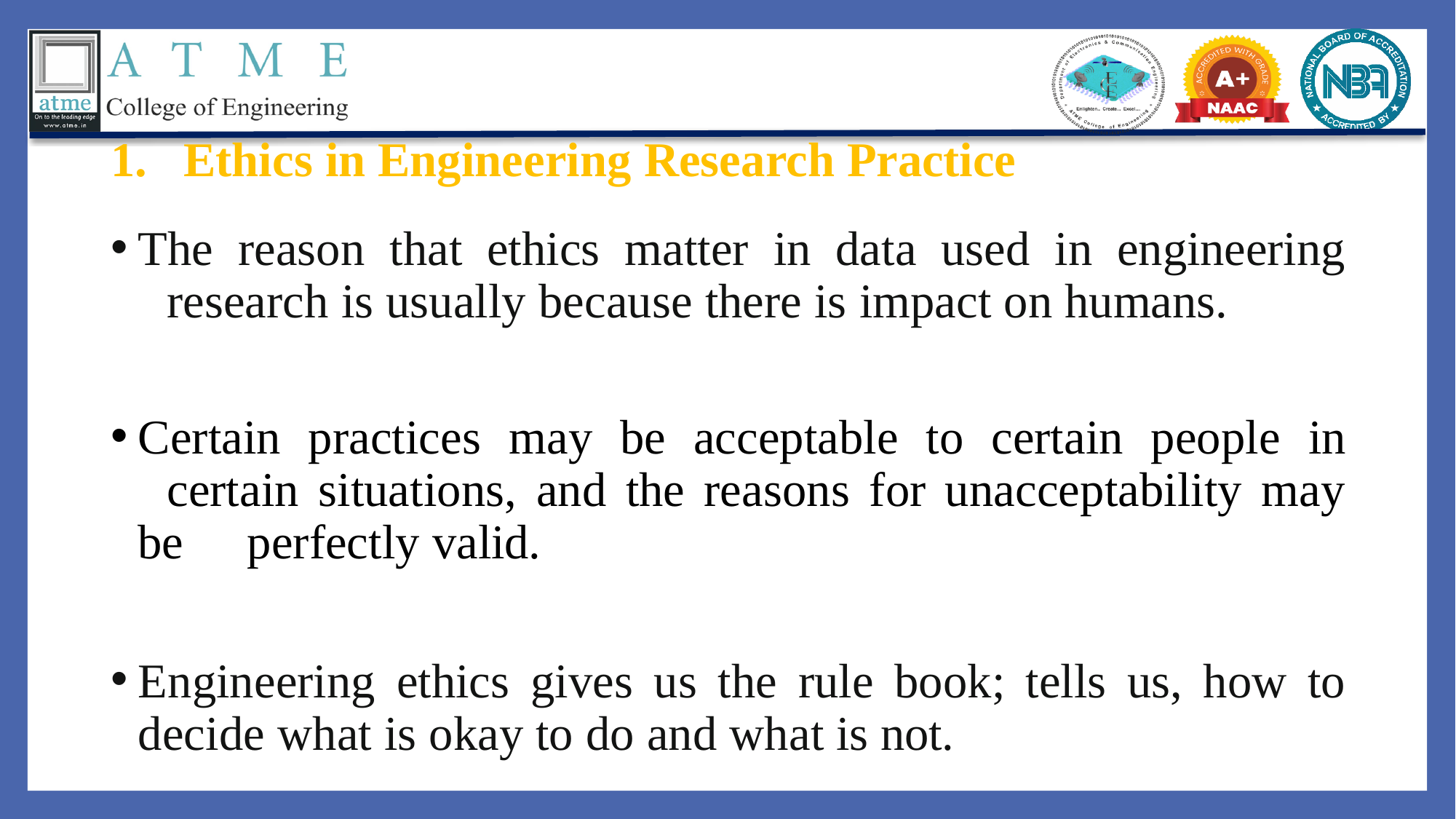

Ethics in Engineering Research Practice
The reason that ethics matter in data used in engineering 	research is usually because there is impact on humans.

Certain  practices  may  be  acceptable  to  certain  people  in 	certain situations, and the reasons for unacceptability may be 	perfectly valid.

Engineering ethics gives us the rule book; tells us, how to decide what is okay to do and what is not.